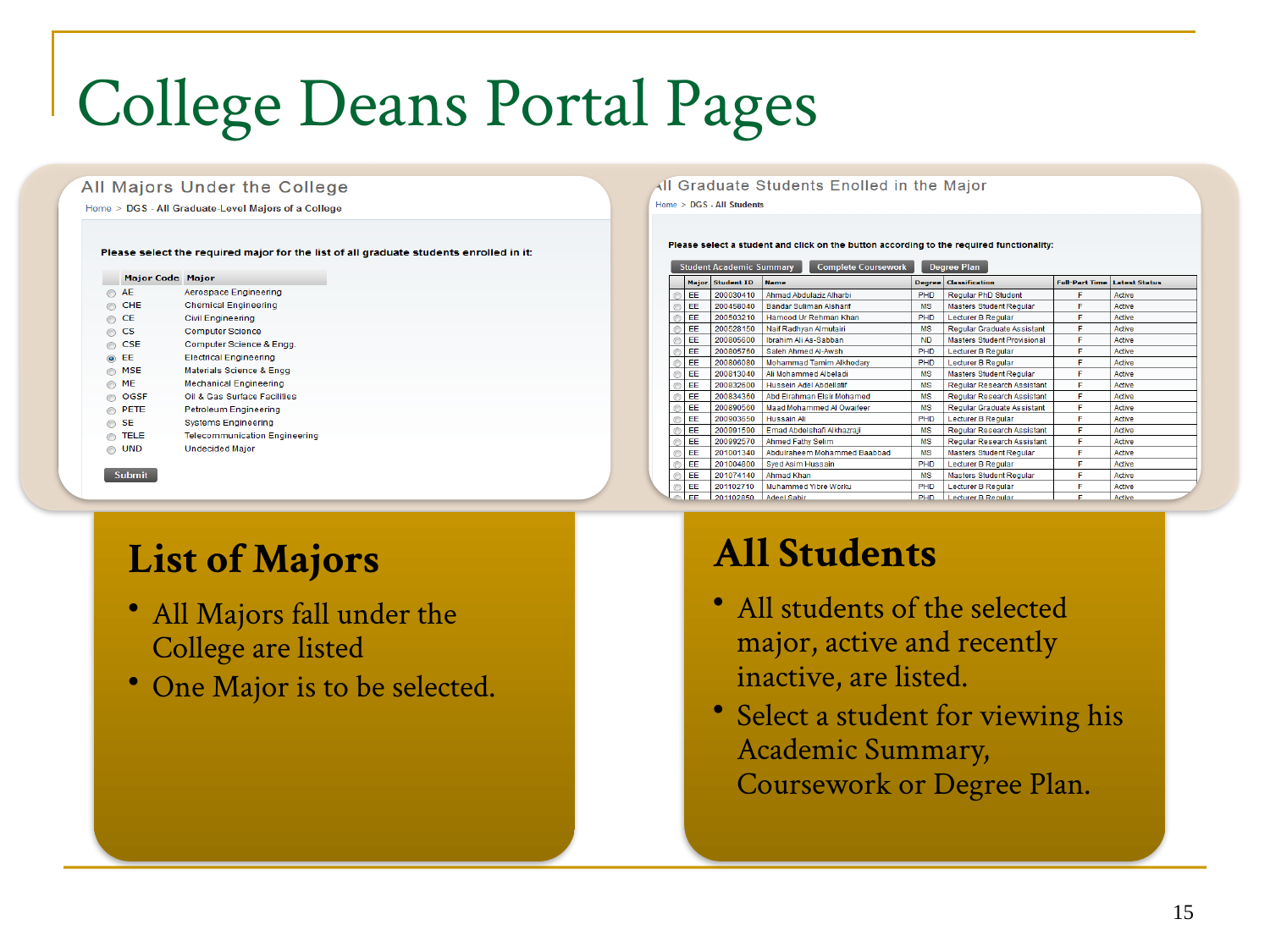

# College Deans Portal Pages
List of Majors
All Majors fall under the College are listed
One Major is to be selected.
All Students
All students of the selected major, active and recently inactive, are listed.
Select a student for viewing his Academic Summary, Coursework or Degree Plan.

15